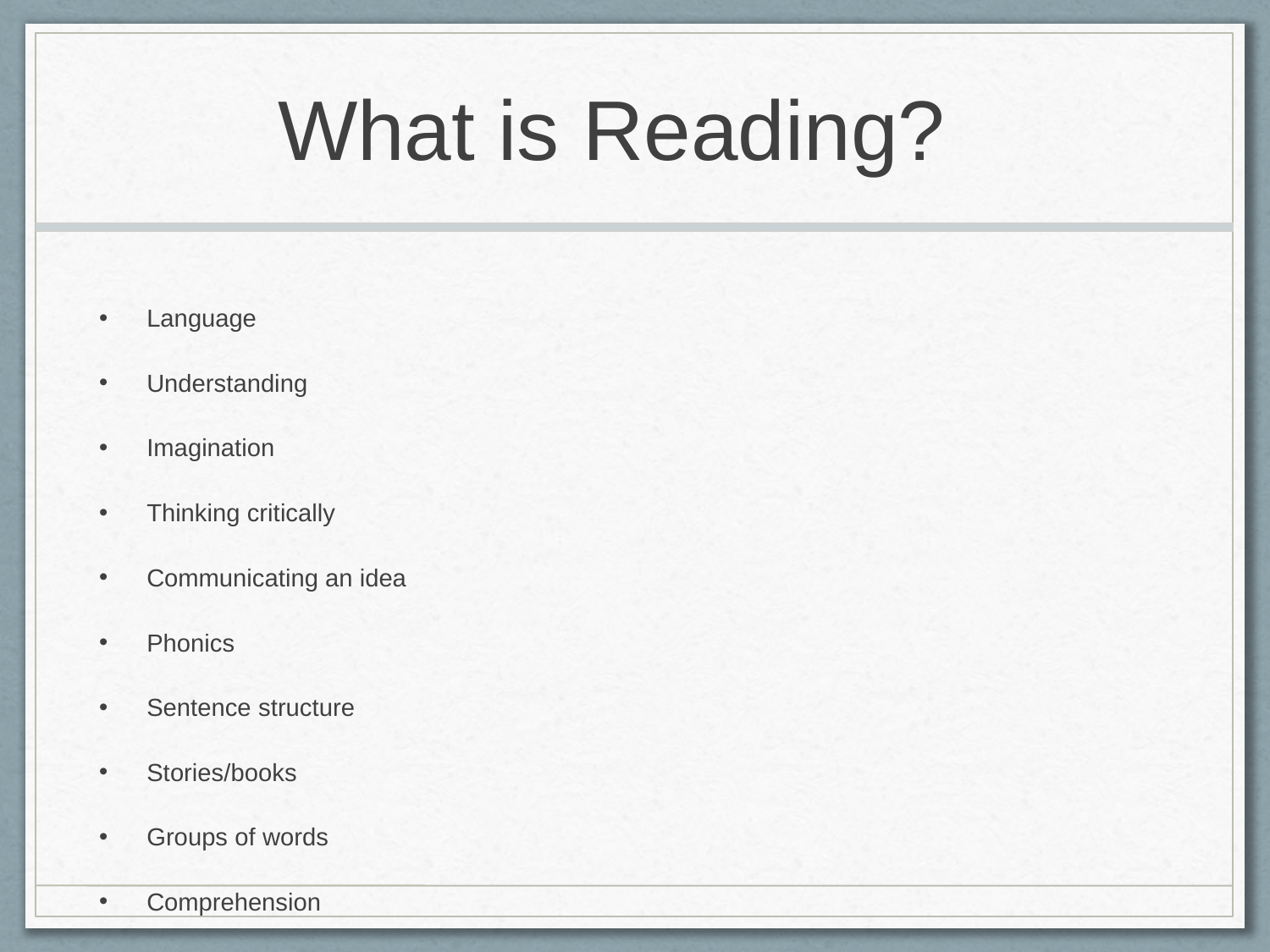

# What is Reading?
Language
Understanding
Imagination
Thinking critically
Communicating an idea
Phonics
Sentence structure
Stories/books
Groups of words
Comprehension
Semantics